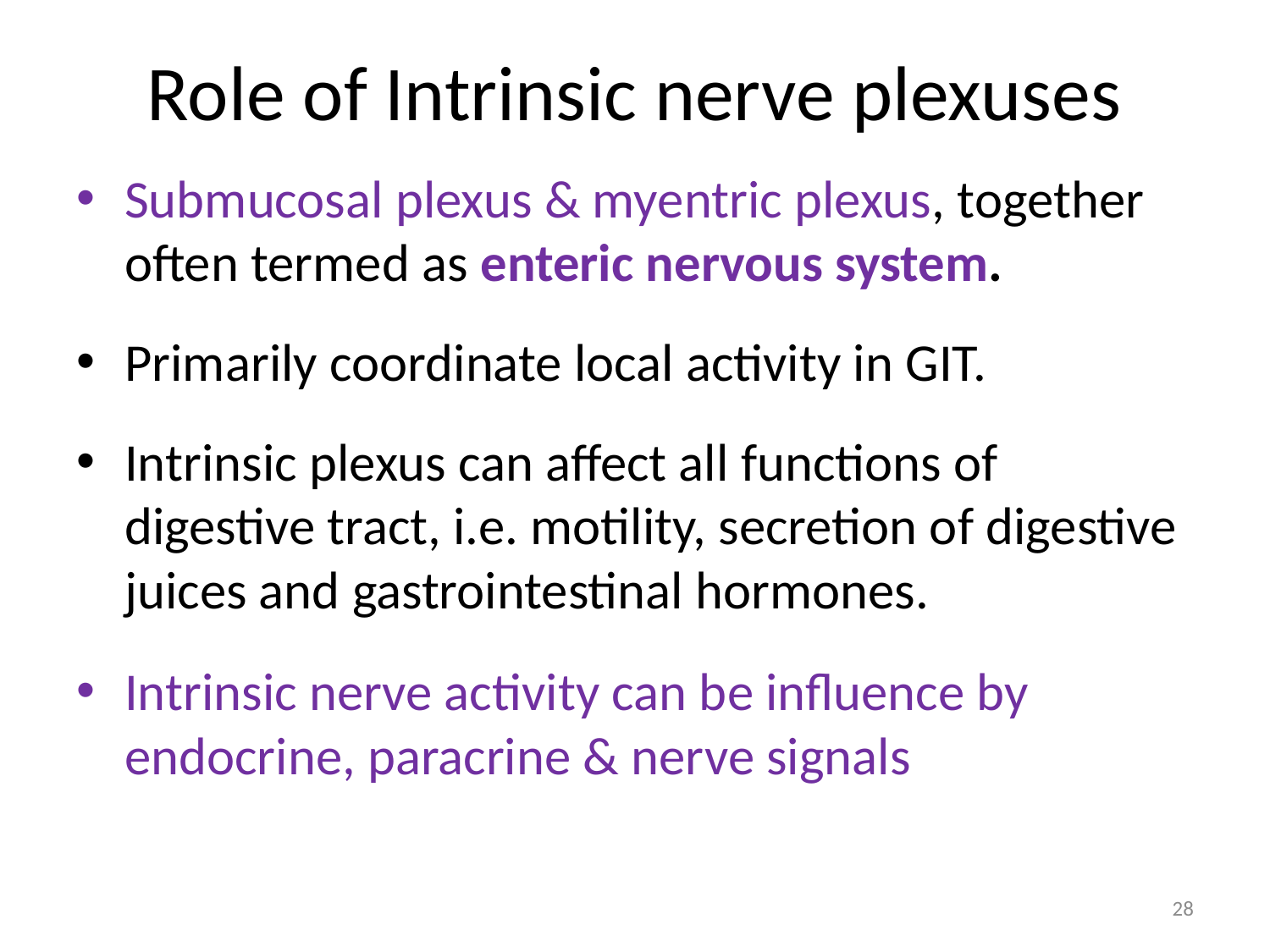

# Role of Intrinsic nerve plexuses
Submucosal plexus & myentric plexus, together often termed as enteric nervous system.

Primarily coordinate local activity in GIT.

Intrinsic plexus can affect all functions of digestive tract, i.e. motility, secretion of digestive juices and gastrointestinal hormones.

Intrinsic nerve activity can be influence by endocrine, paracrine & nerve signals

28